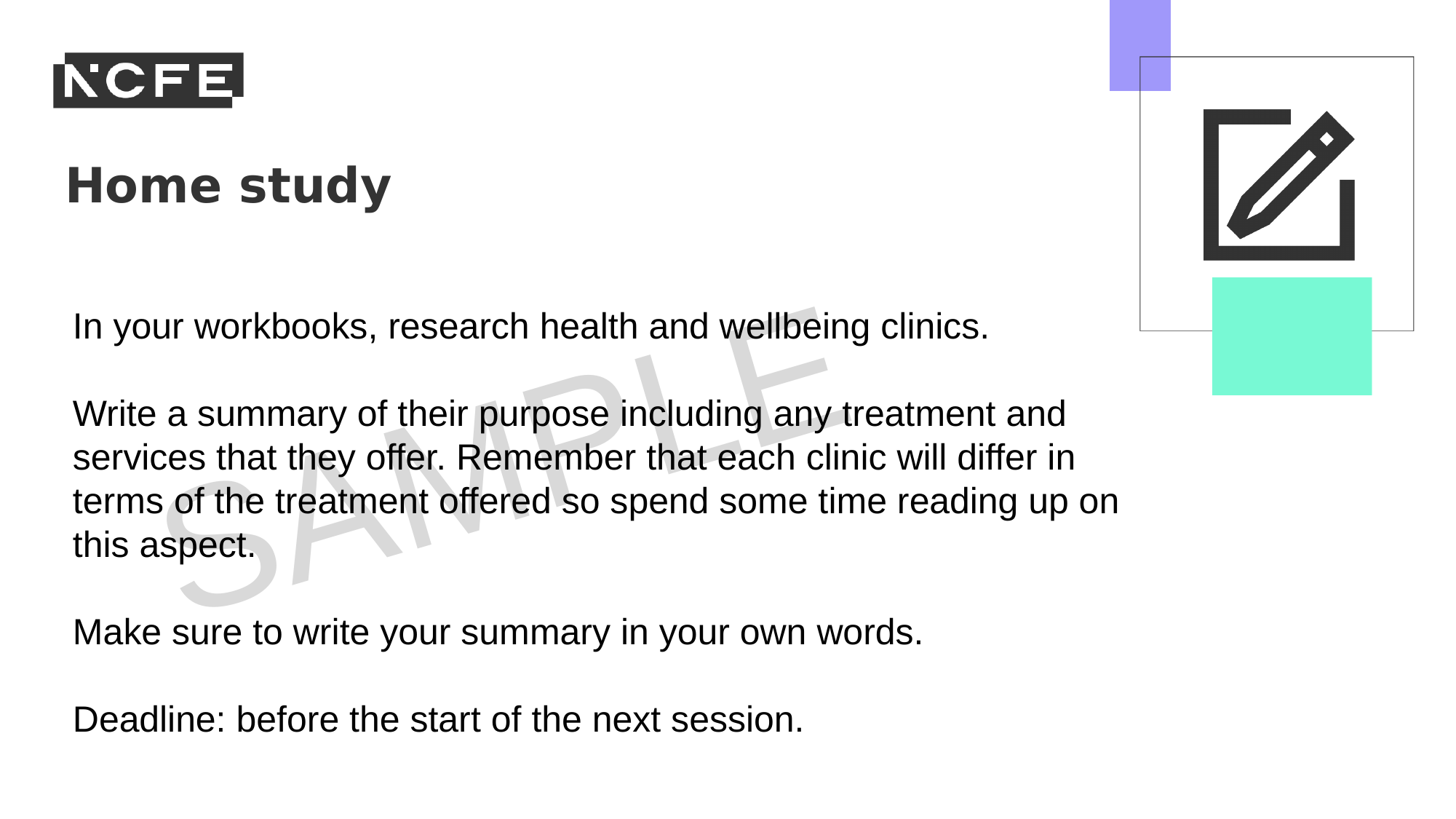

In your workbooks, research health and wellbeing clinics.

Write a summary of their purpose including any treatment and services that they offer. Remember that each clinic will differ in terms of the treatment offered so spend some time reading up on this aspect.

Make sure to write your summary in your own words.

Deadline: before the start of the next session.